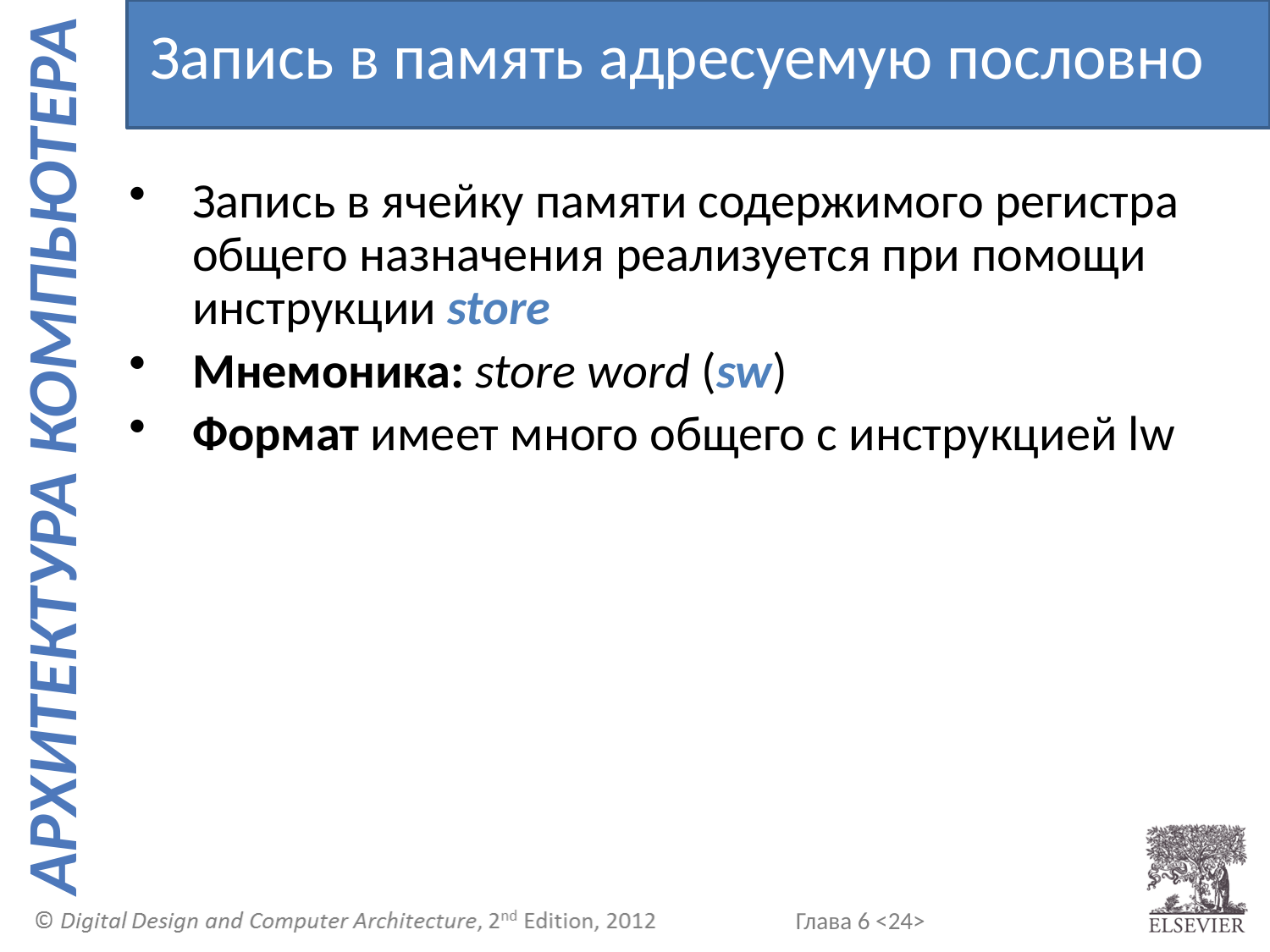

Запись в память адресуемую пословно

Запись в ячейку памяти содержимого регистра общего назначения реализуется при помощи инструкции store
Мнемоника: store word (sw)
Формат имеет много общего с инструкцией lw